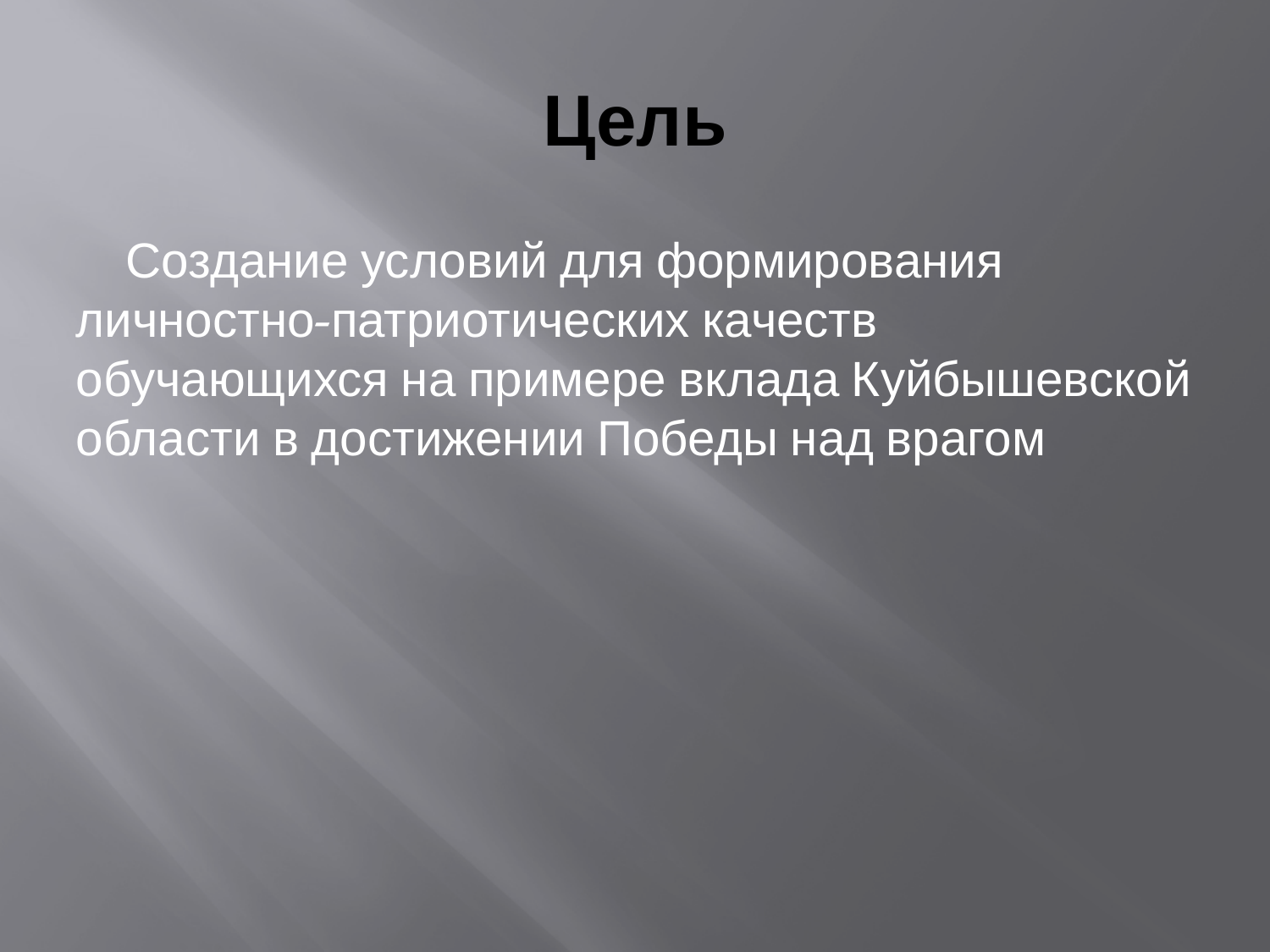

# Цель
Создание условий для формирования личностно-патриотических качеств обучающихся на примере вклада Куйбышевской области в достижении Победы над врагом